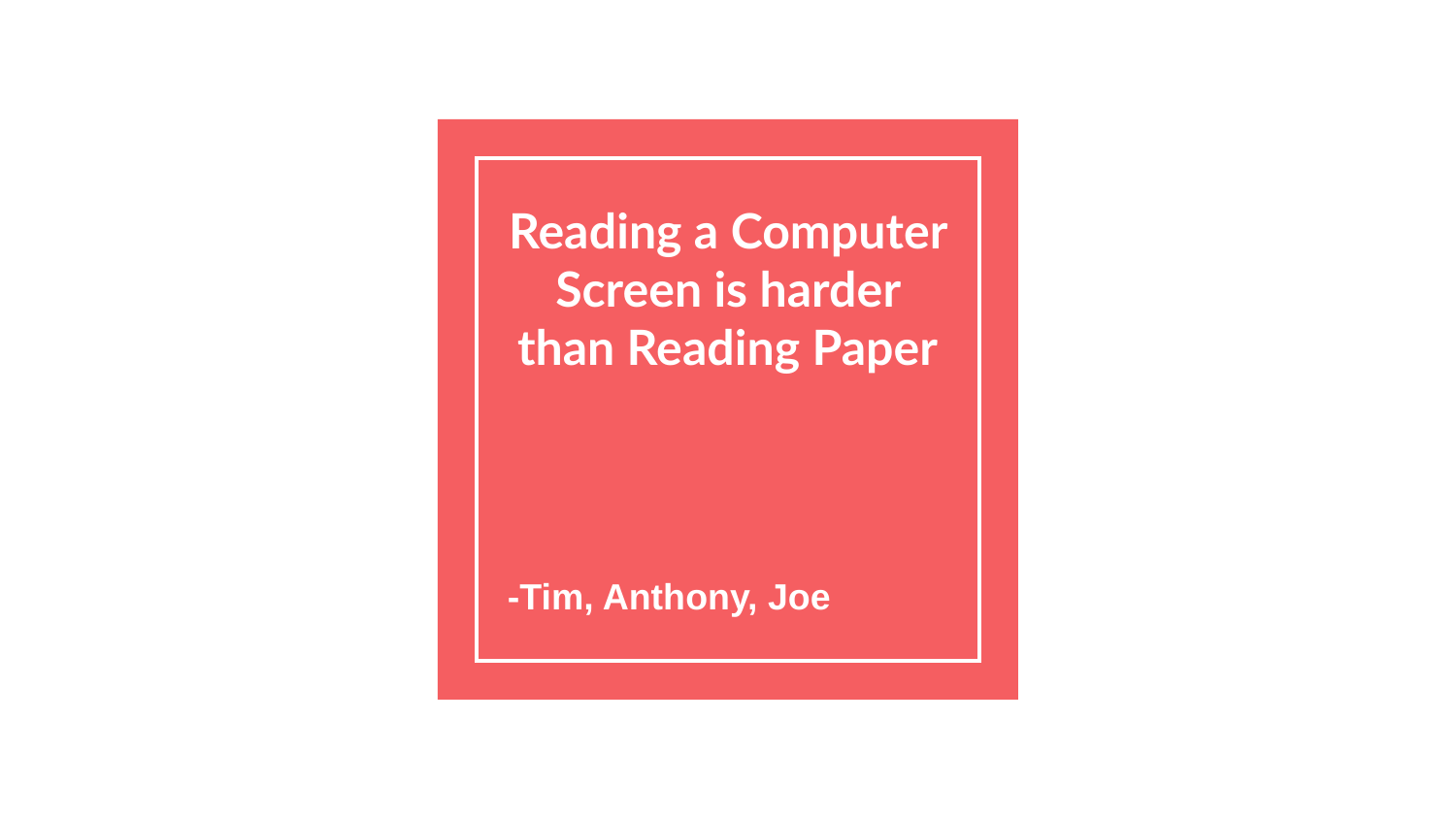

# Reading a Computer Screen is harder than Reading Paper

-Tim, Anthony, Joe